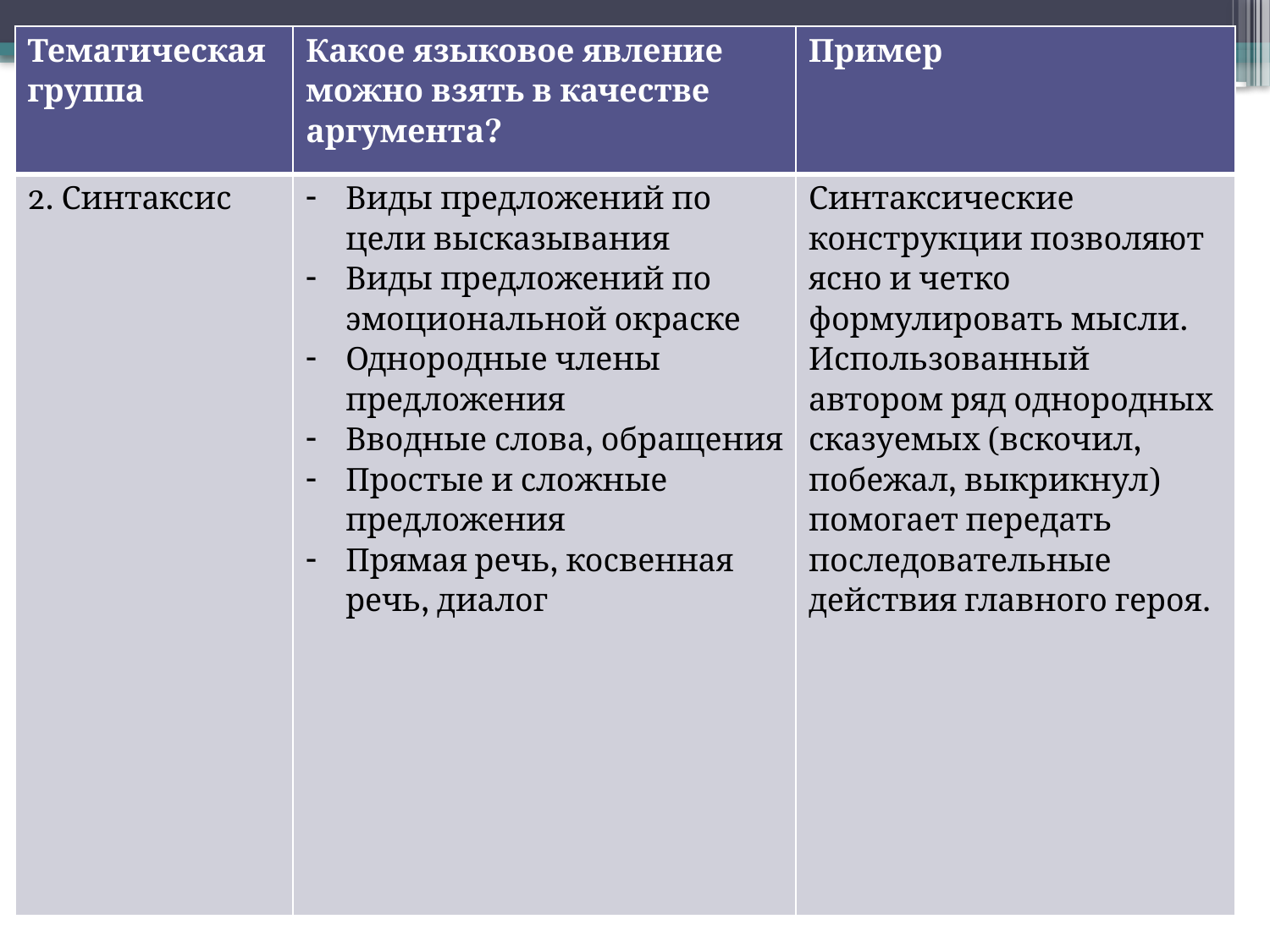

| Тематическая группа | Какое языковое явление можно взять в качестве аргумента? | Пример |
| --- | --- | --- |
| 2. Синтаксис | Виды предложений по цели высказывания Виды предложений по эмоциональной окраске Однородные члены предложения Вводные слова, обращения Простые и сложные предложения Прямая речь, косвенная речь, диалог | Синтаксические конструкции позволяют ясно и четко формулировать мысли. Использованный автором ряд однородных сказуемых (вскочил, побежал, выкрикнул) помогает передать последовательные действия главного героя. |